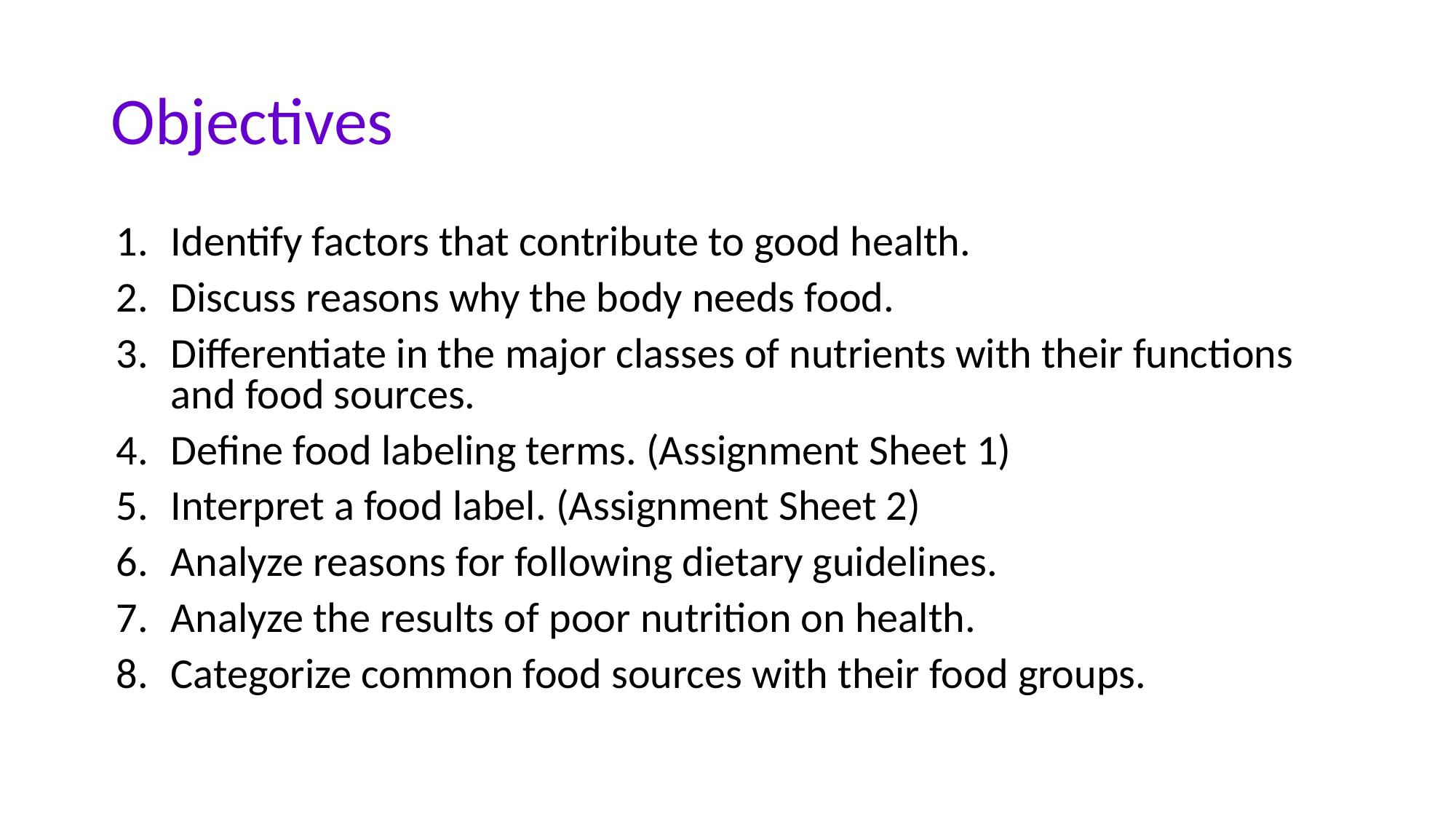

# Objectives
Identify factors that contribute to good health.
Discuss reasons why the body needs food.
Differentiate in the major classes of nutrients with their functions and food sources.
Define food labeling terms. (Assignment Sheet 1)
Interpret a food label. (Assignment Sheet 2)
Analyze reasons for following dietary guidelines.
Analyze the results of poor nutrition on health.
Categorize common food sources with their food groups.